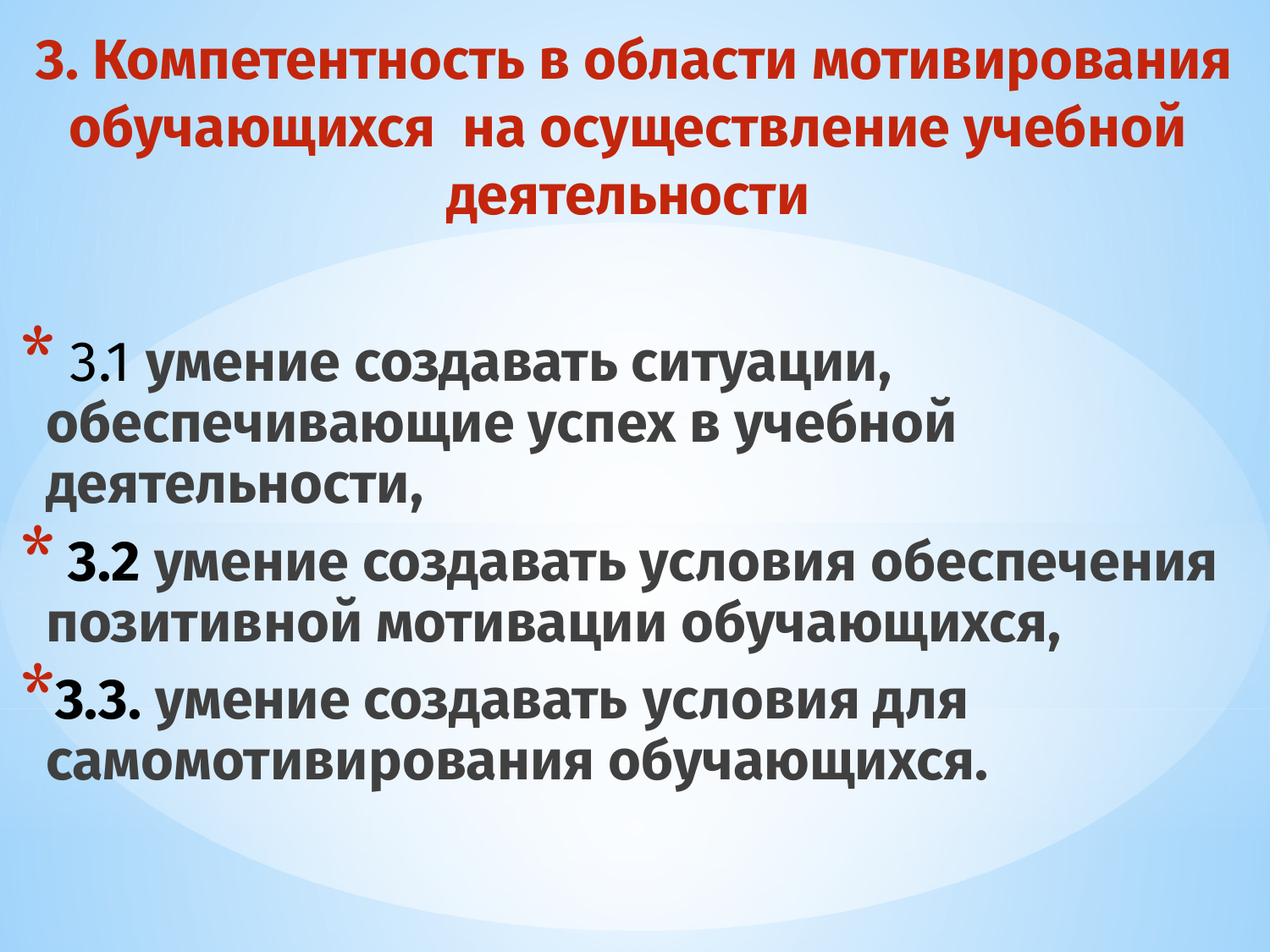

# 3. Компетентность в области мотивирования обучающихся  на осуществление учебной деятельности
 3.1 умение создавать ситуации, обеспечивающие успех в учебной  деятельности,
 3.2 умение создавать условия обеспечения позитивной мотивации обучающихся,
3.3. умение создавать условия для самомотивирования обучающихся.